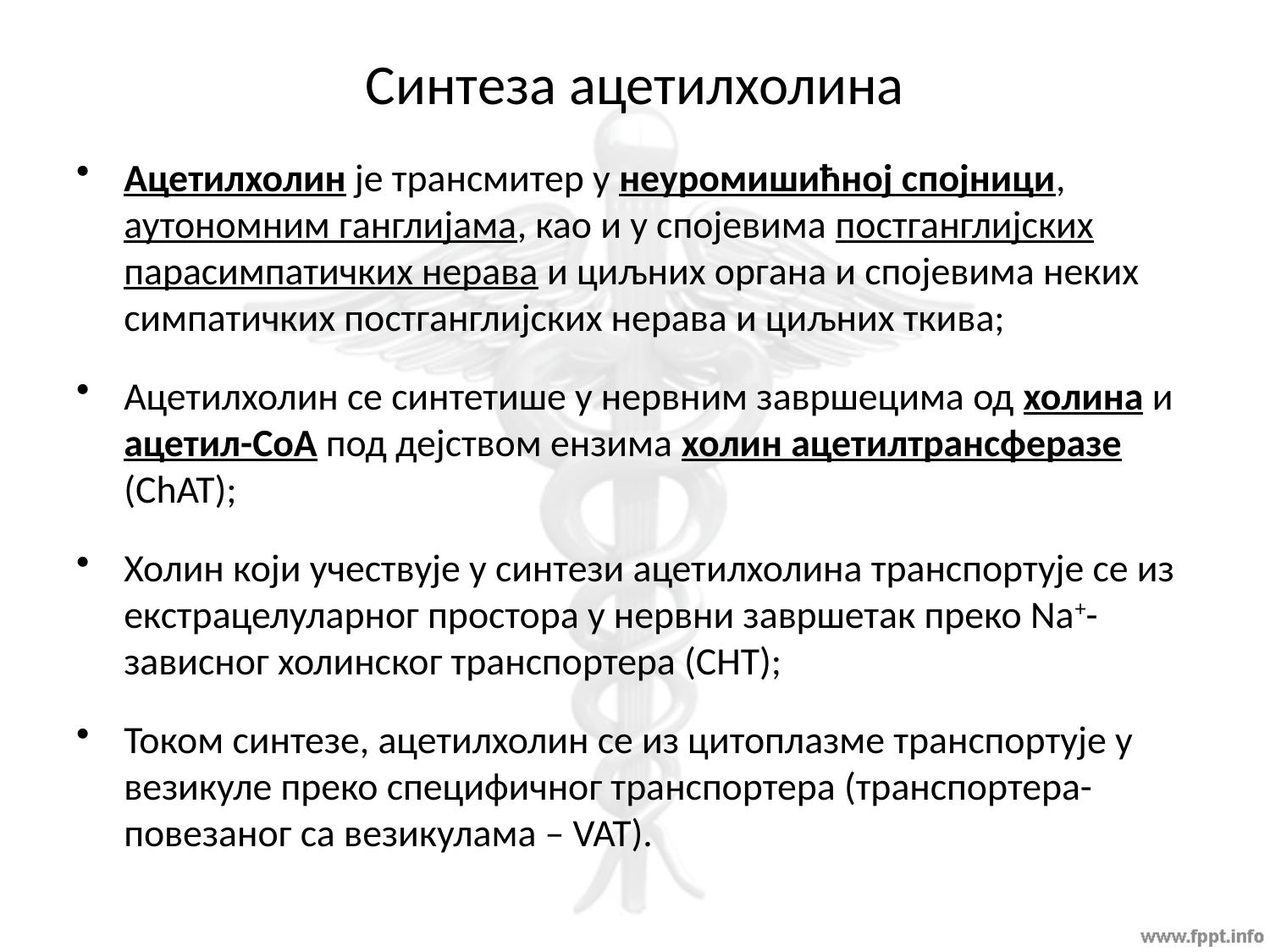

# Синтеза ацетилхолина
Ацетилхолин је трансмитер у неуромишићној спојници, аутономним ганглијама, као и у спојевима постганглијских парасимпатичких нерава и циљних органа и спојевима неких симпатичких постганглијских нерава и циљних ткива;

Ацетилхолин се синтетише у нервним завршецима од холина и ацетил-СоА под дејством ензима холин ацетилтрансферазе (ChAT);

Холин који учествује у синтези ацетилхолина транспортује се из екстрацелуларног простора у нервни завршетак преко Na+-зависног холинског транспортера (СНТ);

Током синтезе, ацетилхолин се из цитоплазме транспортује у везикуле преко специфичног транспортера (транспортера-повезаног са везикулама – VAT).